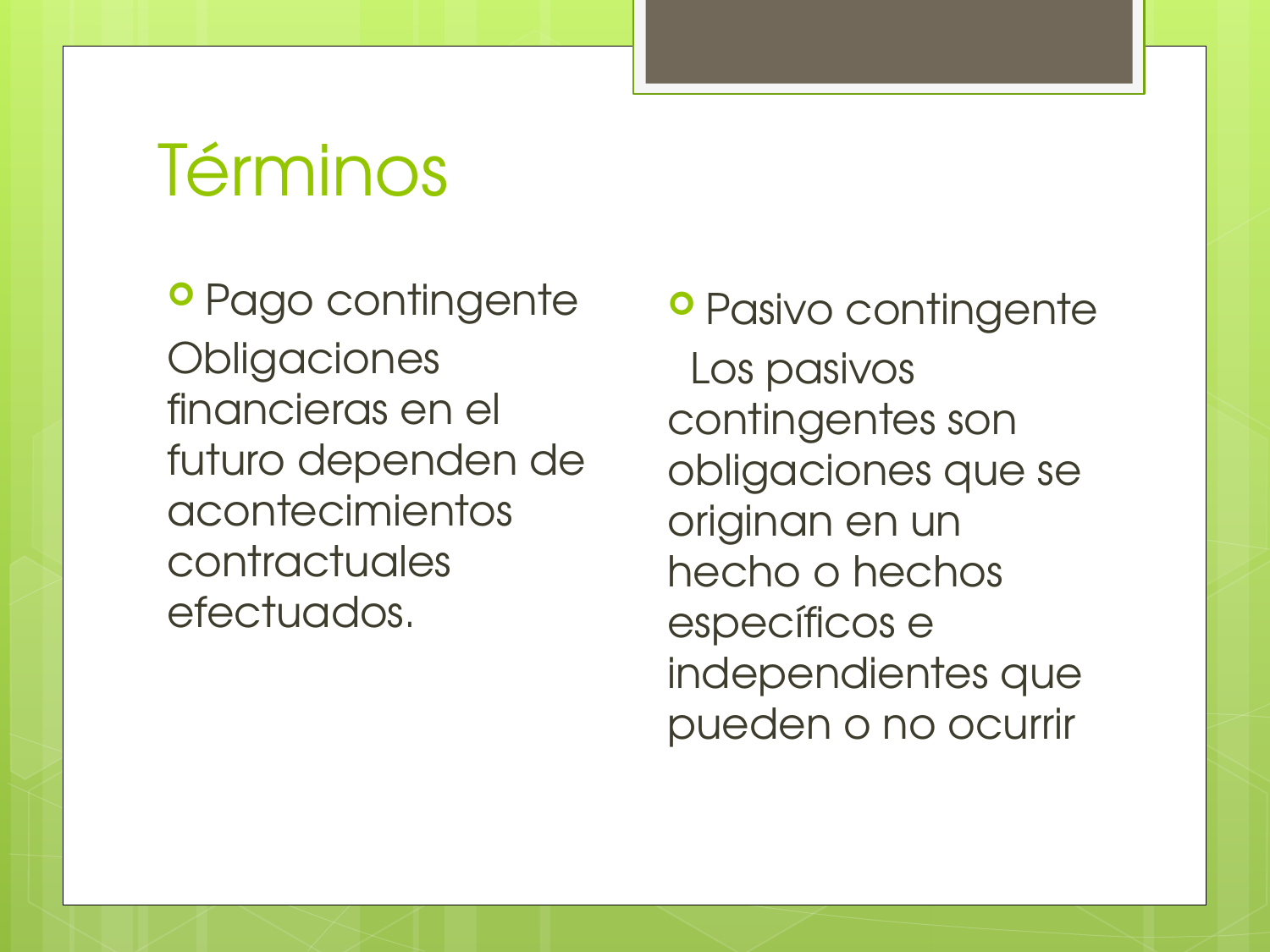

# Términos
Pago contingente
Obligaciones financieras en el futuro dependen de acontecimientos contractuales efectuados.

Pasivo contingente
  Los pasivos contingentes son obligaciones que se originan en un hecho o hechos específicos e independientes que pueden o no ocurrir